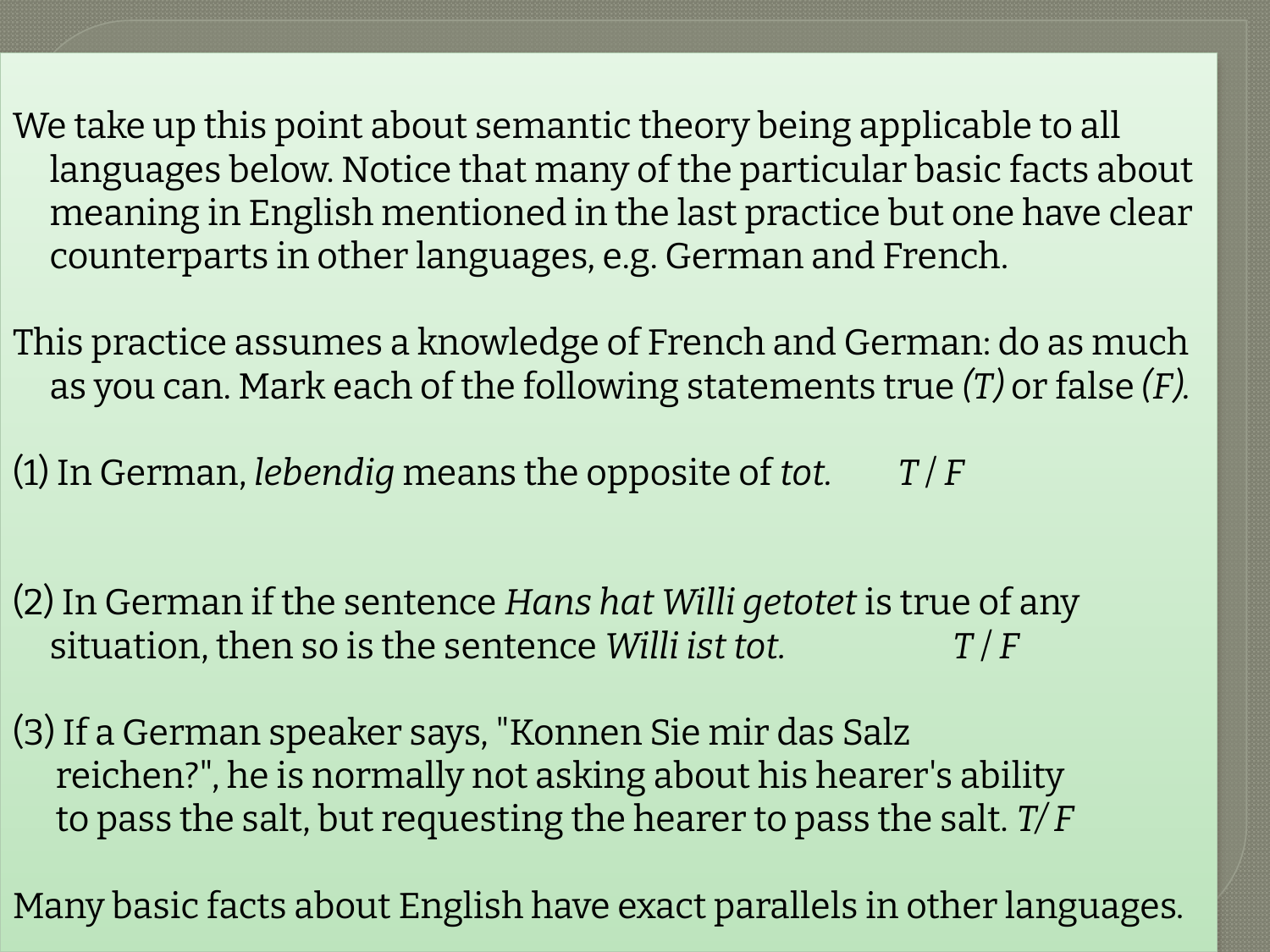

#

We take up this point about semantic theory being applicable to all
languages below. Notice that many of the particular basic facts about meaning in English mentioned in the last practice but one have clear counterparts in other languages, e.g. German and French.

This practice assumes a knowledge of French and German: do as much as you can. Mark each of the following statements true (T) or false (F).

(1) In German, lebendig means the opposite of tot. 	T / F

(2) In German if the sentence Hans hat Willi getotet is true of any situation, then so is the sentence Willi ist tot. 	             T / F

(3) If a German speaker says, "Konnen Sie mir das Salz
      reichen?", he is normally not asking about his hearer's ability
      to pass the salt, but requesting the hearer to pass the salt. T/ F

Many basic facts about English have exact parallels in other languages.